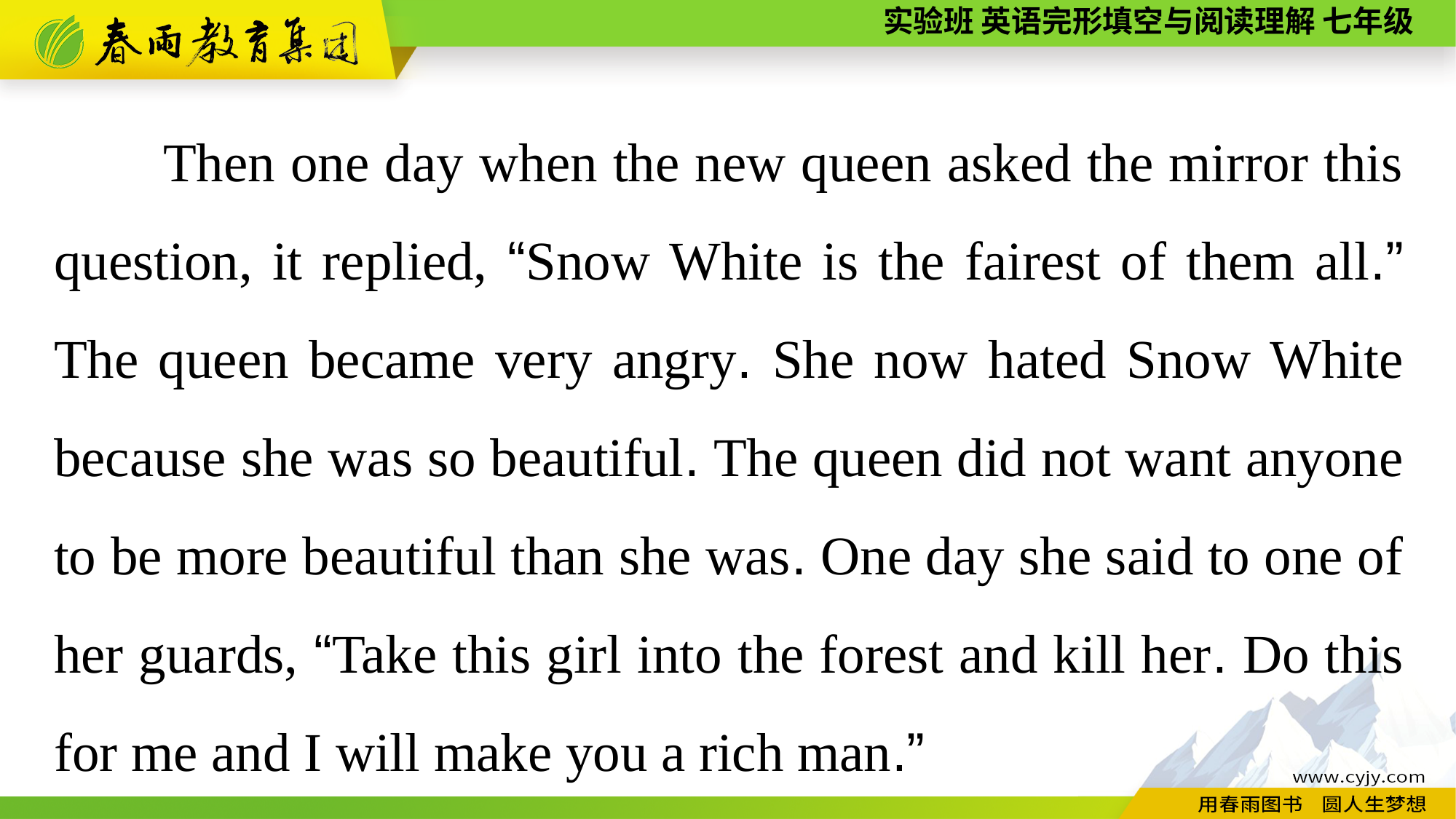

Then one day when the new queen asked the mirror this question, it replied, “Snow White is the fairest of them all.” The queen became very angry. She now hated Snow White because she was so beautiful. The queen did not want anyone to be more beautiful than she was. One day she said to one of her guards, “Take this girl into the forest and kill her. Do this for me and I will make you a rich man.”